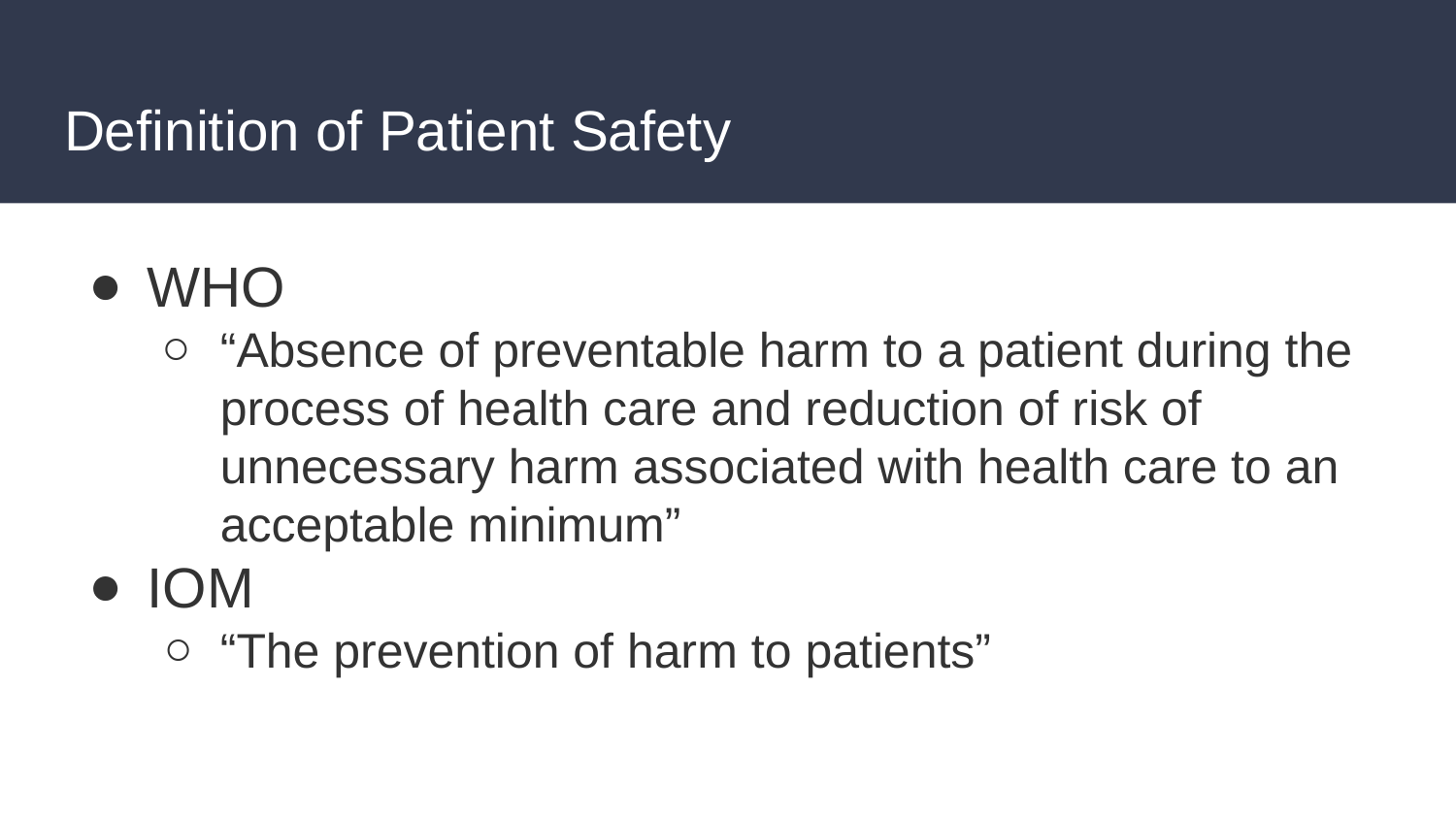

# Definition of Patient Safety
WHO
“Absence of preventable harm to a patient during the process of health care and reduction of risk of unnecessary harm associated with health care to an acceptable minimum”
IOM
“The prevention of harm to patients”